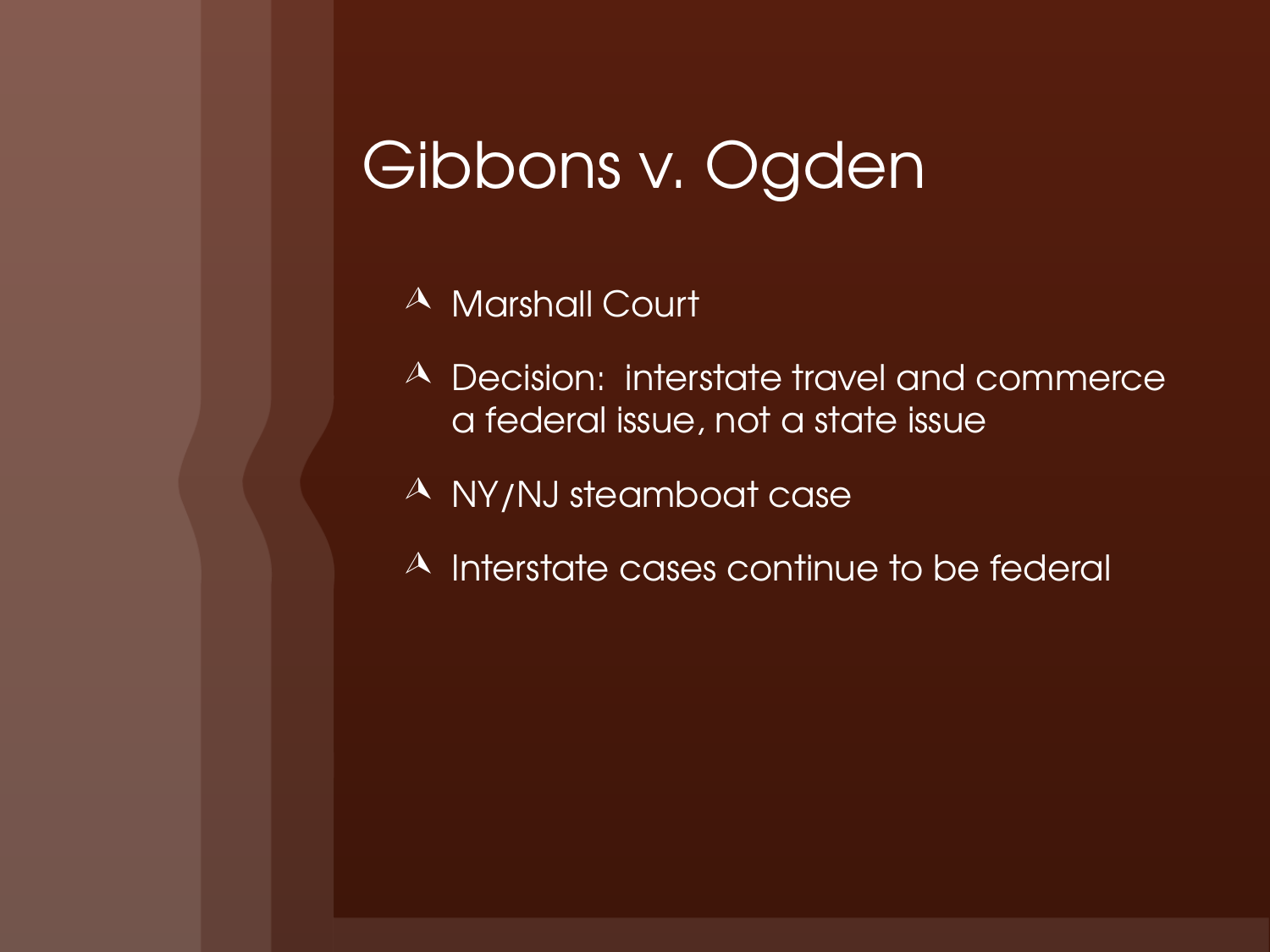

# Gibbons v. Ogden
Marshall Court
Decision:  interstate travel and commerce a federal issue, not a state issue
NY/NJ steamboat case
Interstate cases continue to be federal